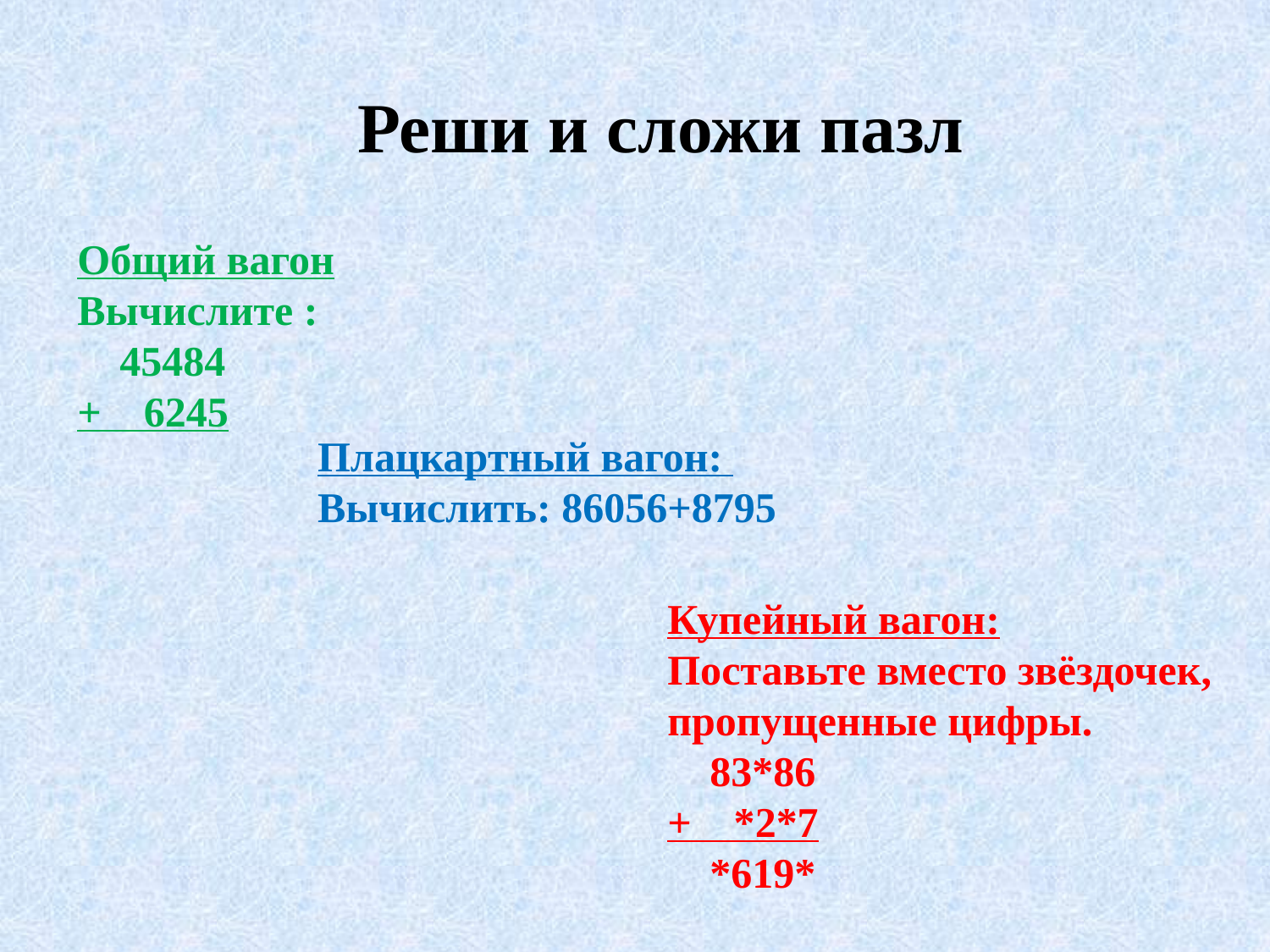

Реши и сложи пазл
Общий вагон
Вычислите :
    45484
+    6245

Плацкартный вагон:
Вычислить: 86056+8795

Купейный вагон:
Поставьте вместо звёздочек, пропущенные цифры.
    83*86
+    *2*7
    *619*